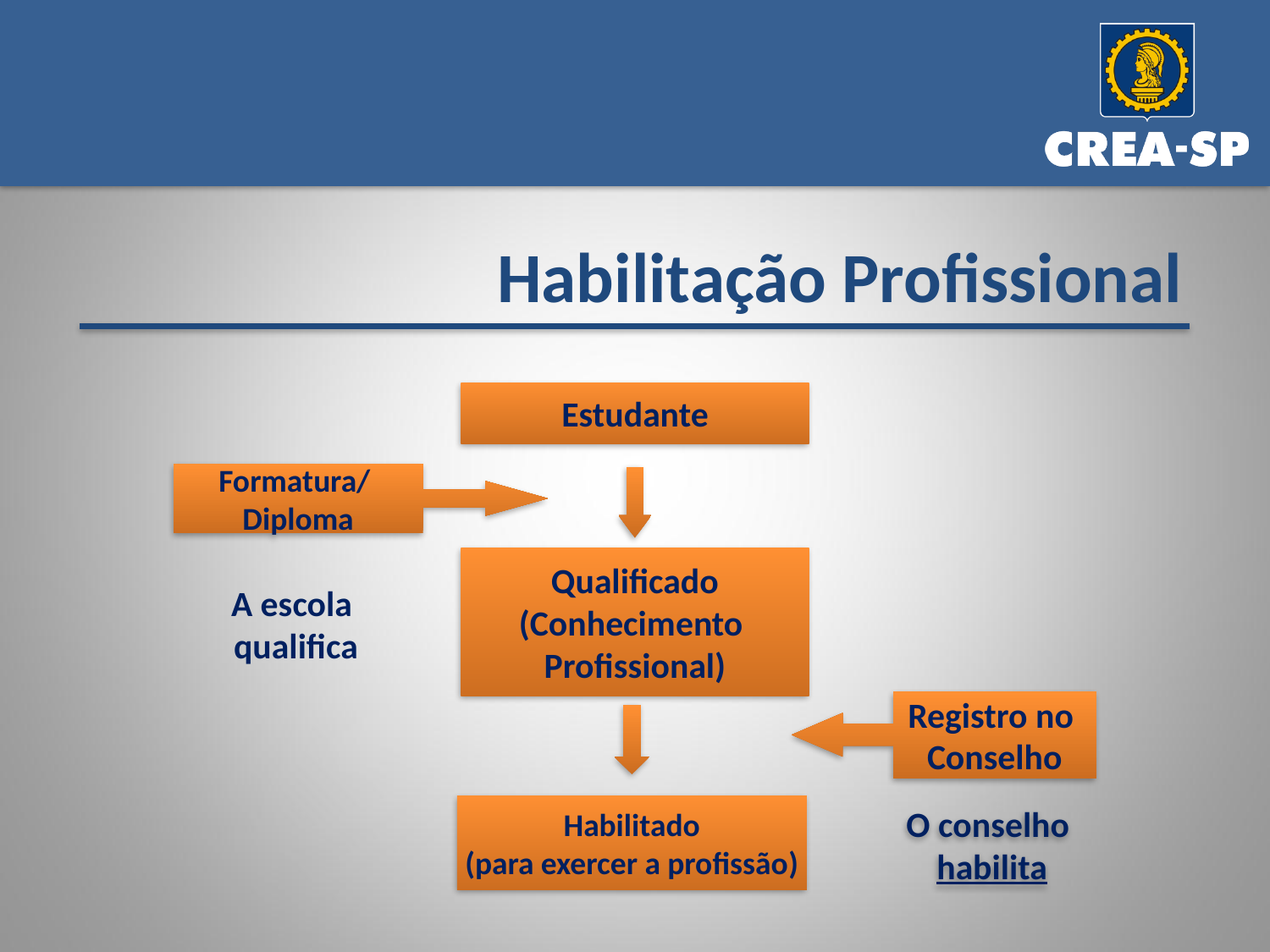

Habilitação Profissional
Estudante
Formatura/
Diploma

Qualificado
(Conhecimento
Profissional)‏
A escola
qualifica
Registro no
Conselho

O conselho
habilita
Habilitado
(para exercer a profissão‏)